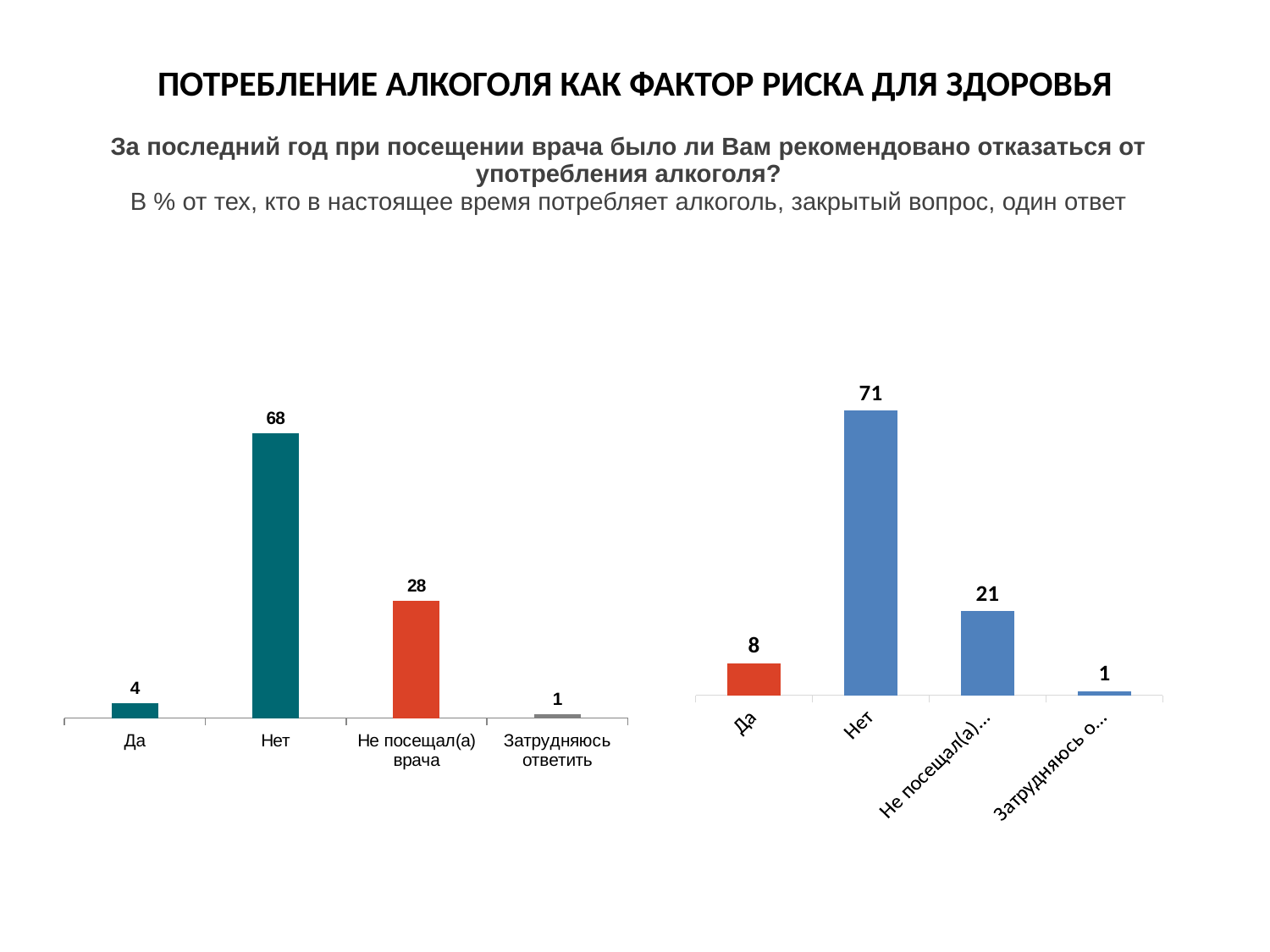

# ПОТРЕБЛЕНИЕ АЛКОГОЛЯ КАК ФАКТОР РИСКА ДЛЯ ЗДОРОВЬЯ
| За последний год при посещении врача было ли Вам рекомендовано отказаться от употребления алкоголя? В % от тех, кто в настоящее время потребляет алкоголь, закрытый вопрос, один ответ |
| --- |

### Chart

| Category | Столбец2 |
|---|---|
| Да | 8.0 |
| Нет | 71.0 |
| Не посещал(а) врача | 21.0 |
| Затрудняюсь ответить | 1.0 |

### Chart

| Category |  |
|---|---|
| Да | 3.526448362720403 |
| Нет | 67.67422334172964 |
| Не посещал(а) врача | 27.79177162048699 |
| Затрудняюсь ответить | 1.0075566750629716 |